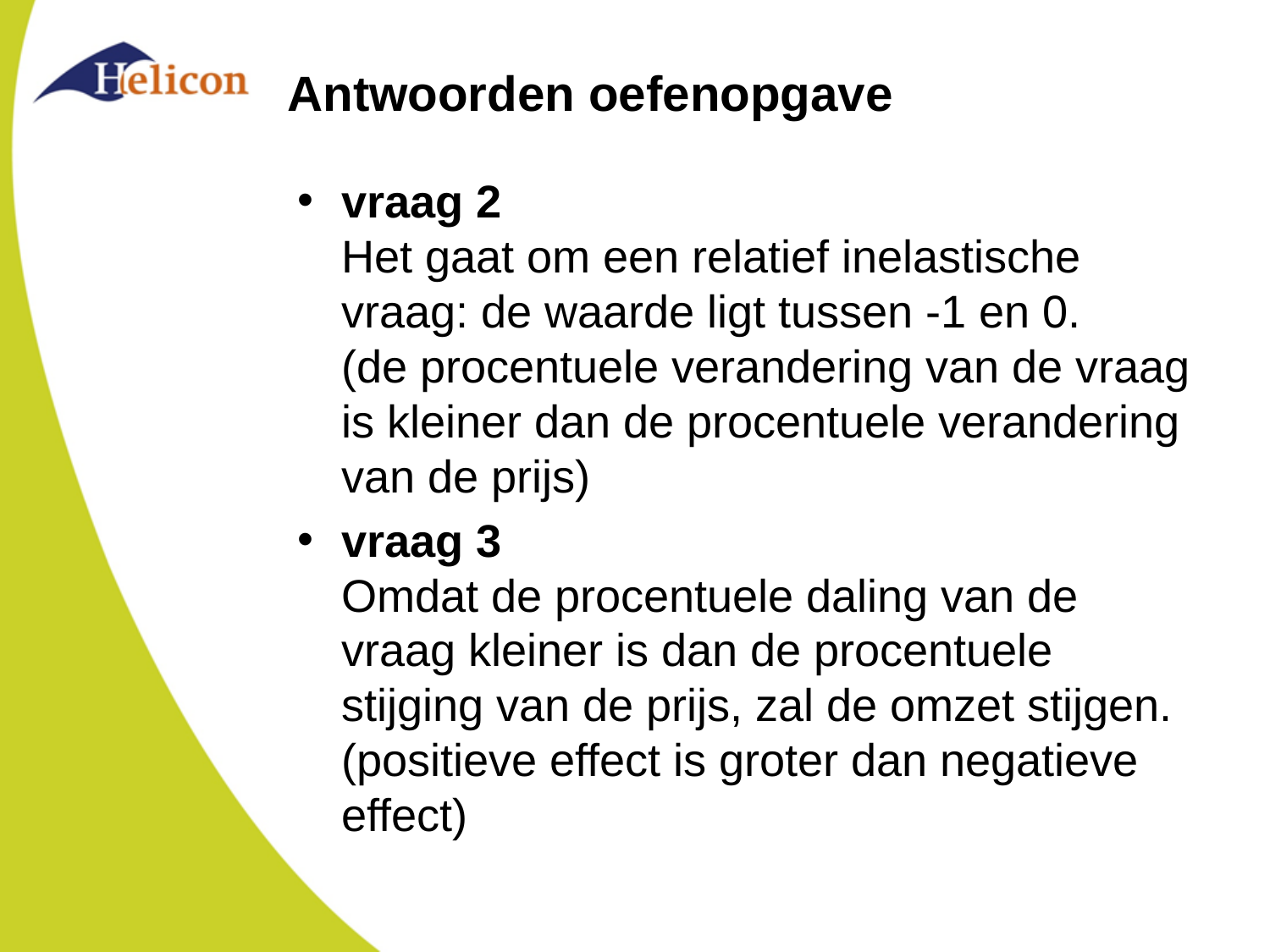

# Antwoorden oefenopgave
vraag 2
Het gaat om een relatief inelastische vraag: de waarde ligt tussen -1 en 0.
(de procentuele verandering van de vraag is kleiner dan de procentuele verandering van de prijs)
vraag 3
Omdat de procentuele daling van de vraag kleiner is dan de procentuele stijging van de prijs, zal de omzet stijgen. (positieve effect is groter dan negatieve effect)